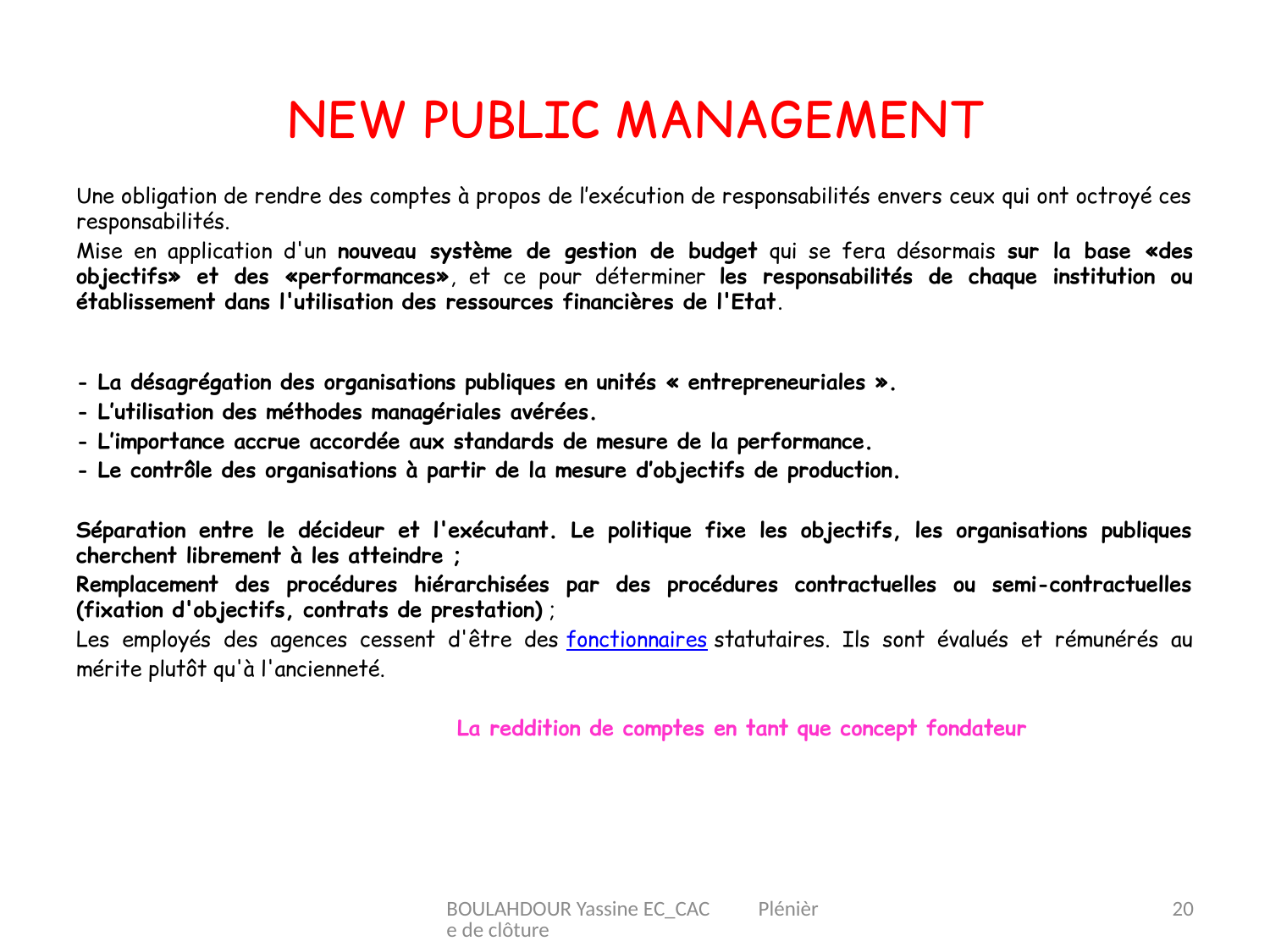

# New Public Management
Une obligation de rendre des comptes à propos de l’exécution de responsabilités envers ceux qui ont octroyé ces responsabilités.
Mise en application d'un nouveau système de gestion de budget qui se fera désormais sur la base «des objectifs» et des «performances», et ce pour déterminer les responsabilités de chaque institution ou établissement dans l'utilisation des ressources financières de l'Etat.
 
- La désagrégation des organisations publiques en unités « entrepreneuriales ».
- L’utilisation des méthodes managériales avérées.
- L’importance accrue accordée aux standards de mesure de la performance.
- Le contrôle des organisations à partir de la mesure d’objectifs de production.

Séparation entre le décideur et l'exécutant. Le politique fixe les objectifs, les organisations publiques cherchent librement à les atteindre ;
Remplacement des procédures hiérarchisées par des procédures contractuelles ou semi-contractuelles (fixation d'objectifs, contrats de prestation) ;
Les employés des agences cessent d'être des fonctionnaires statutaires. Ils sont évalués et rémunérés au mérite plutôt qu'à l'ancienneté.

			La reddition de comptes en tant que concept fondateur

BOULAHDOUR Yassine EC_CAC          Plénière de clôture
20